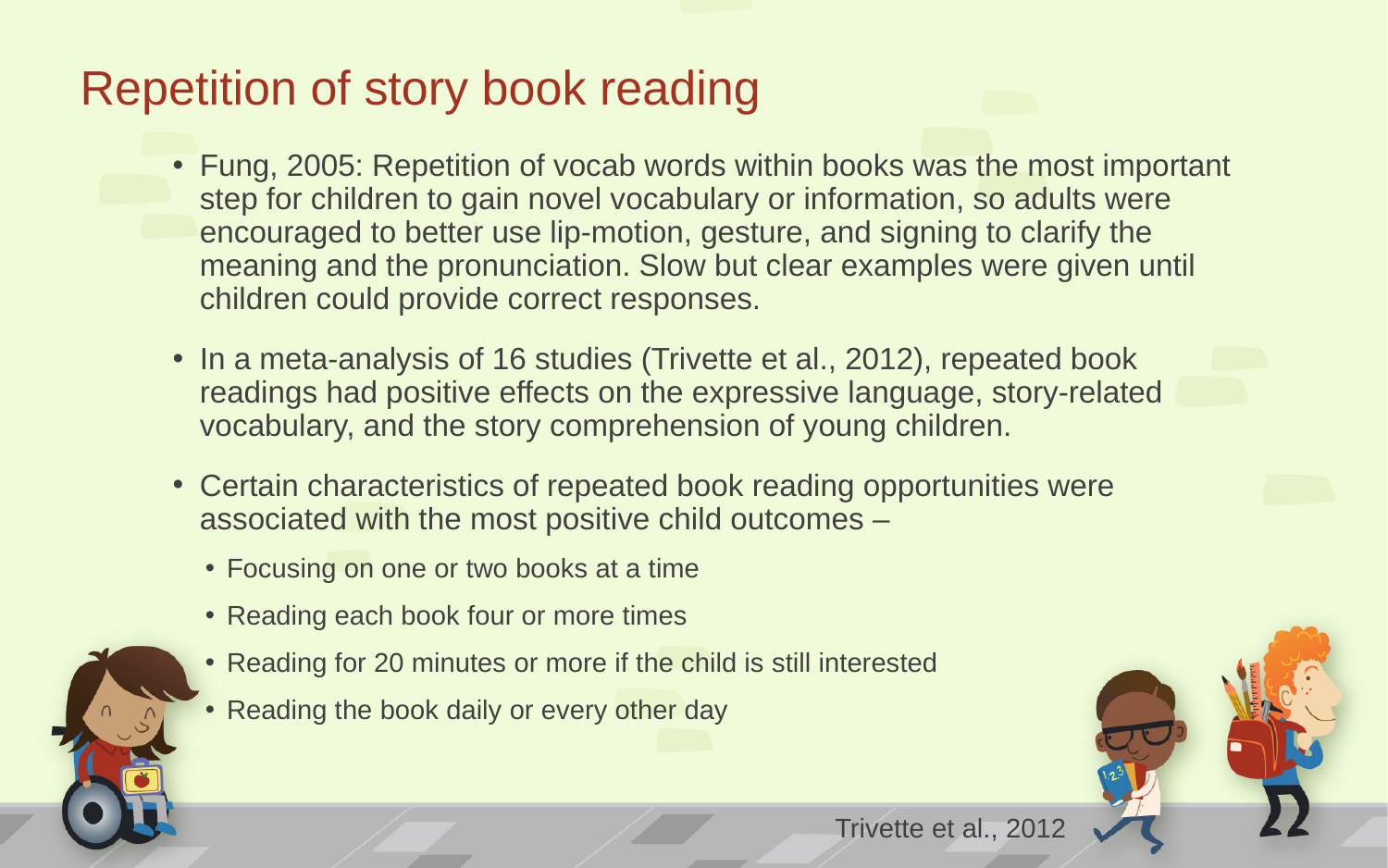

# Repetition of story book reading
Fung, 2005: Repetition of vocab words within books was the most important step for children to gain novel vocabulary or information, so adults were encouraged to better use lip-motion, gesture, and signing to clarify the meaning and the pronunciation. Slow but clear examples were given until children could provide correct responses.
In a meta-analysis of 16 studies (Trivette et al., 2012), repeated book readings had positive effects on the expressive language, story-related vocabulary, and the story comprehension of young children.
Certain characteristics of repeated book reading opportunities were associated with the most positive child outcomes –
Focusing on one or two books at a time
Reading each book four or more times
Reading for 20 minutes or more if the child is still interested
Reading the book daily or every other day
Trivette et al., 2012